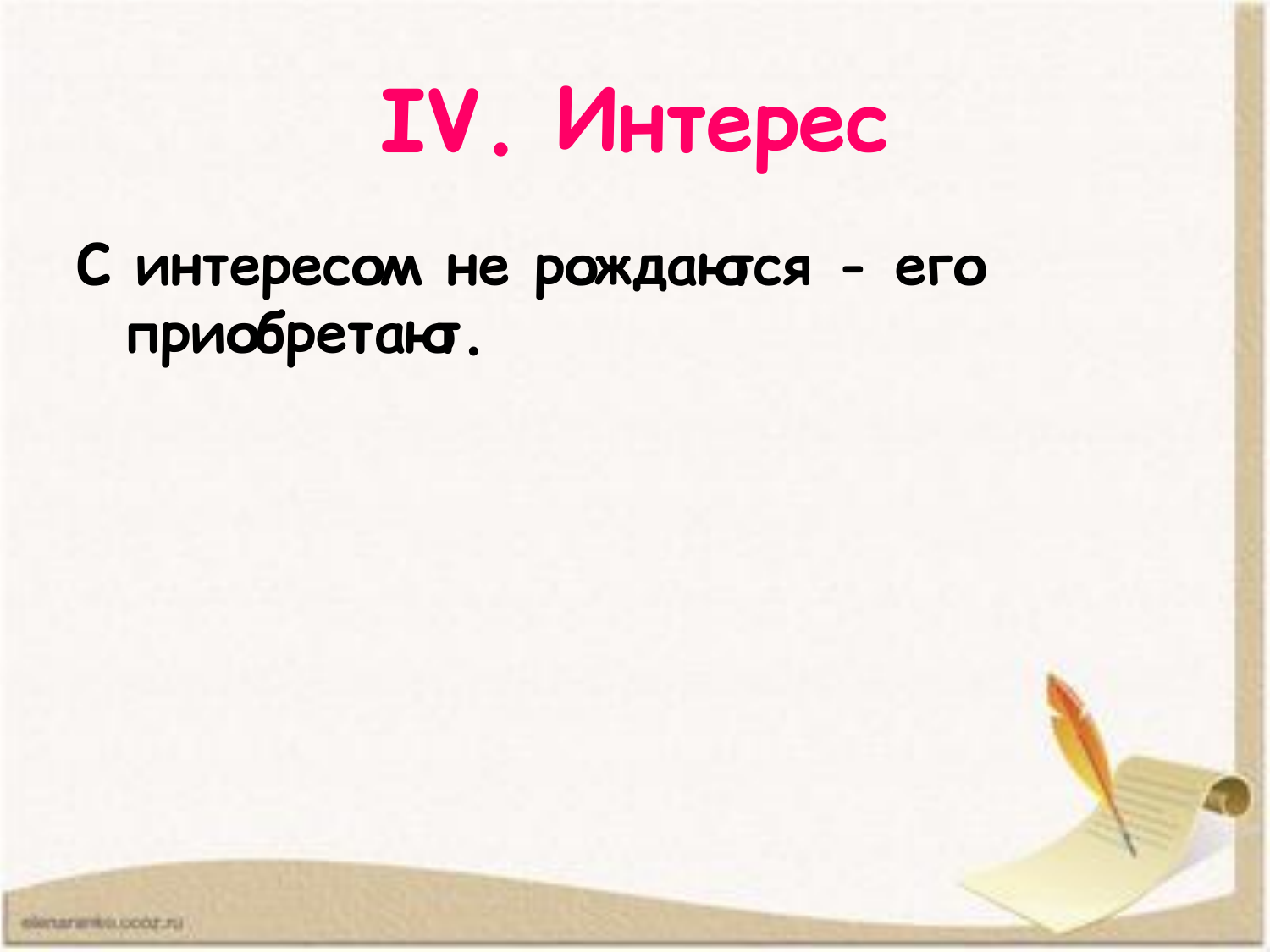

# IV. Интерес
С интересом не рождаются - его приобретают.